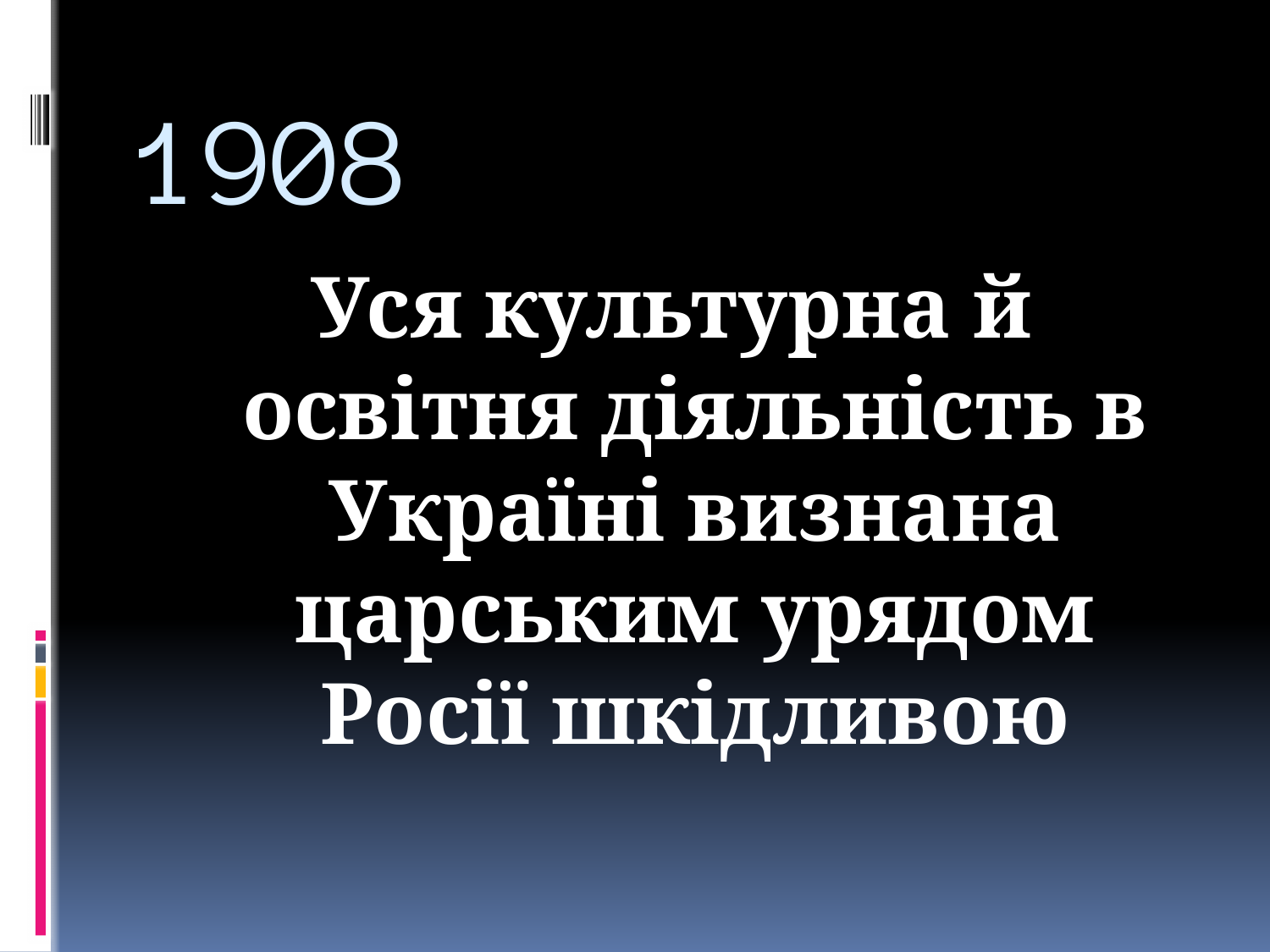

# 1908
Уся культурна й освітня діяльність в Україні визнана царським урядом Росії шкідливою